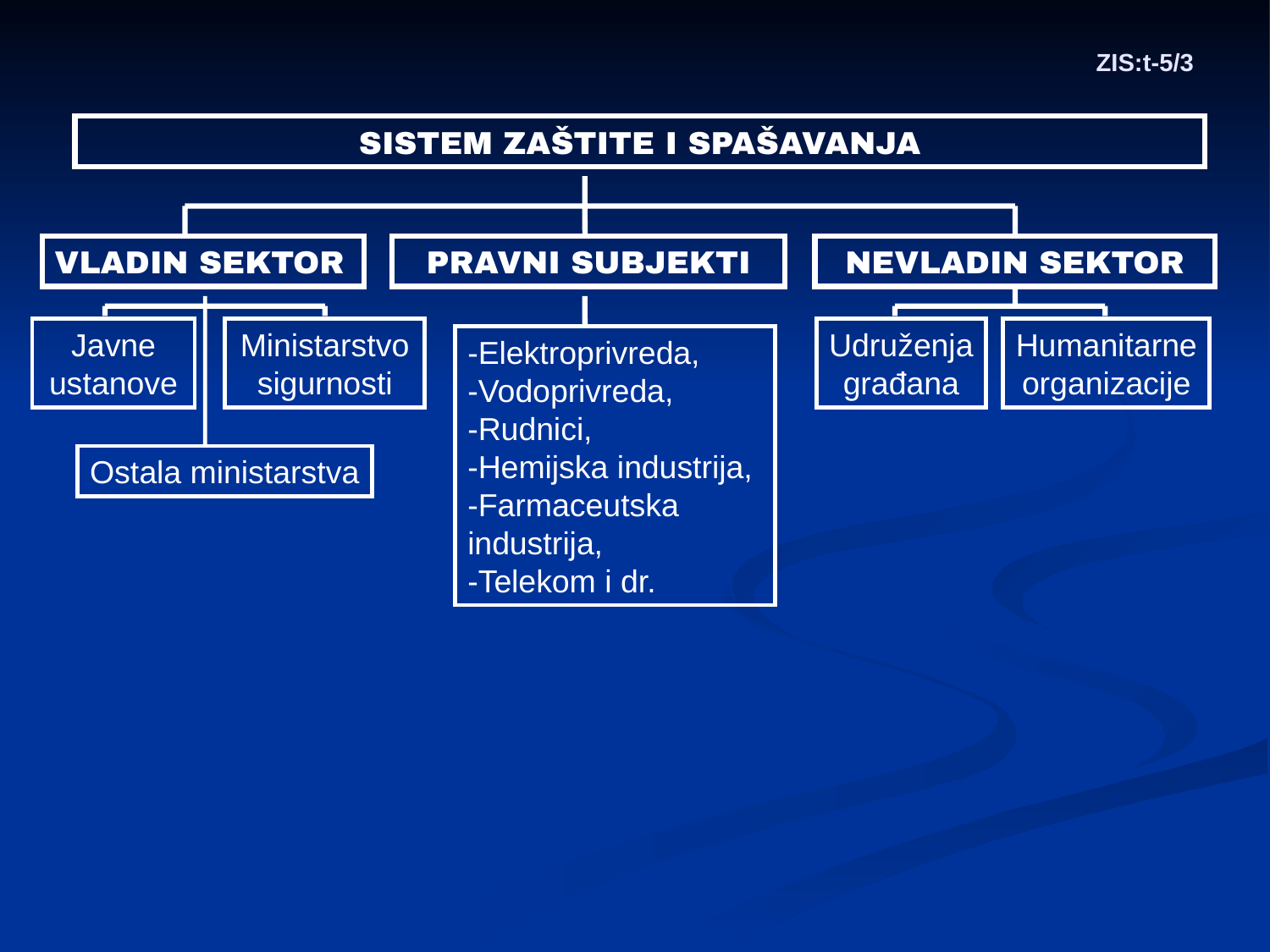

# ZIS:t-5/3
SISTEM ZAŠTITE I SPAŠAVANJA

VLADIN SEKTOR
PRAVNI SUBJEKTI
NEVLADIN SEKTOR

Javne
ustanove
Ministarstvo
sigurnosti
Udruženja
građana
Humanitarne
organizacije
-Elektroprivreda,
-Vodoprivreda,
-Rudnici,
-Hemijska industrija,
-Farmaceutska
industrija,
-Telekom i dr.
Ostala ministarstva